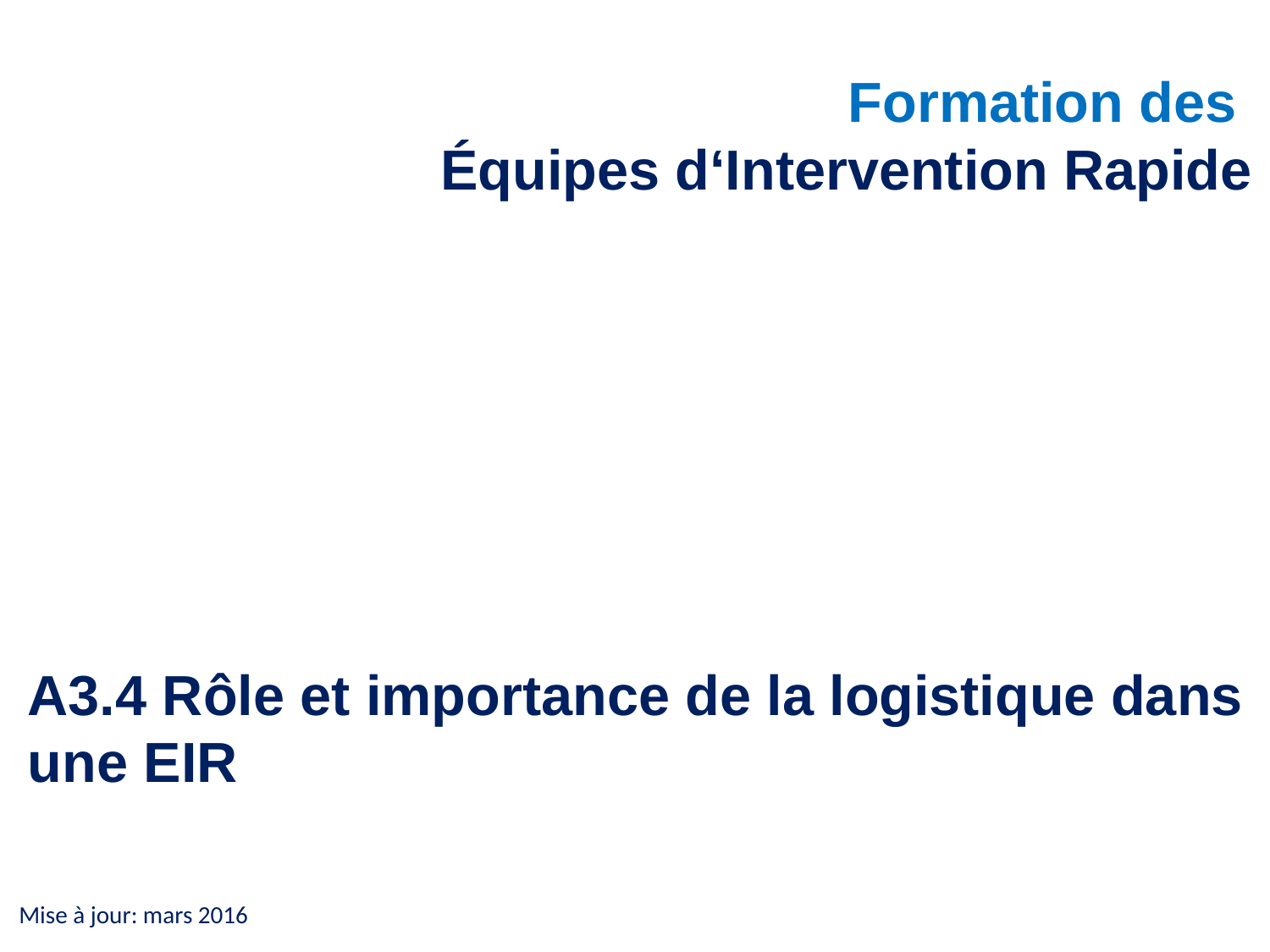

Formation des
Équipes d‘Intervention Rapide
A3.4 Rôle et importance de la logistique dans une EIR

Mise à jour: mars 2016